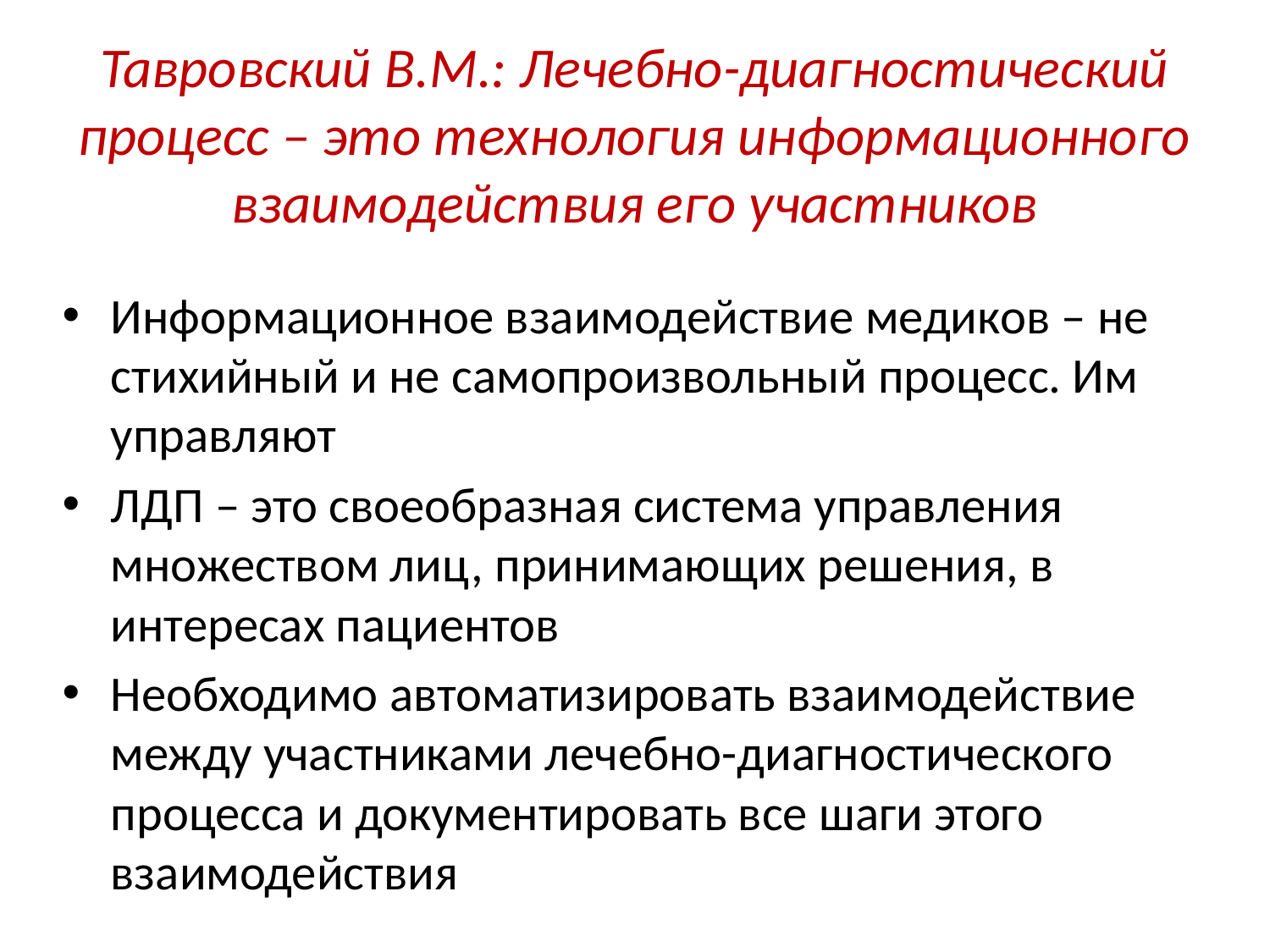

# Тавровский В.М.: Лечебно-диагностический процесс – это технология информационного взаимодействия его участников
Информационное взаимодействие медиков – не стихийный и не самопроизвольный процесс. Им управляют
ЛДП – это своеобразная система управления множеством лиц, принимающих решения, в интересах пациентов
Необходимо автоматизировать взаимодействие между участниками лечебно-диагностического процесса и документировать все шаги этого взаимодействия